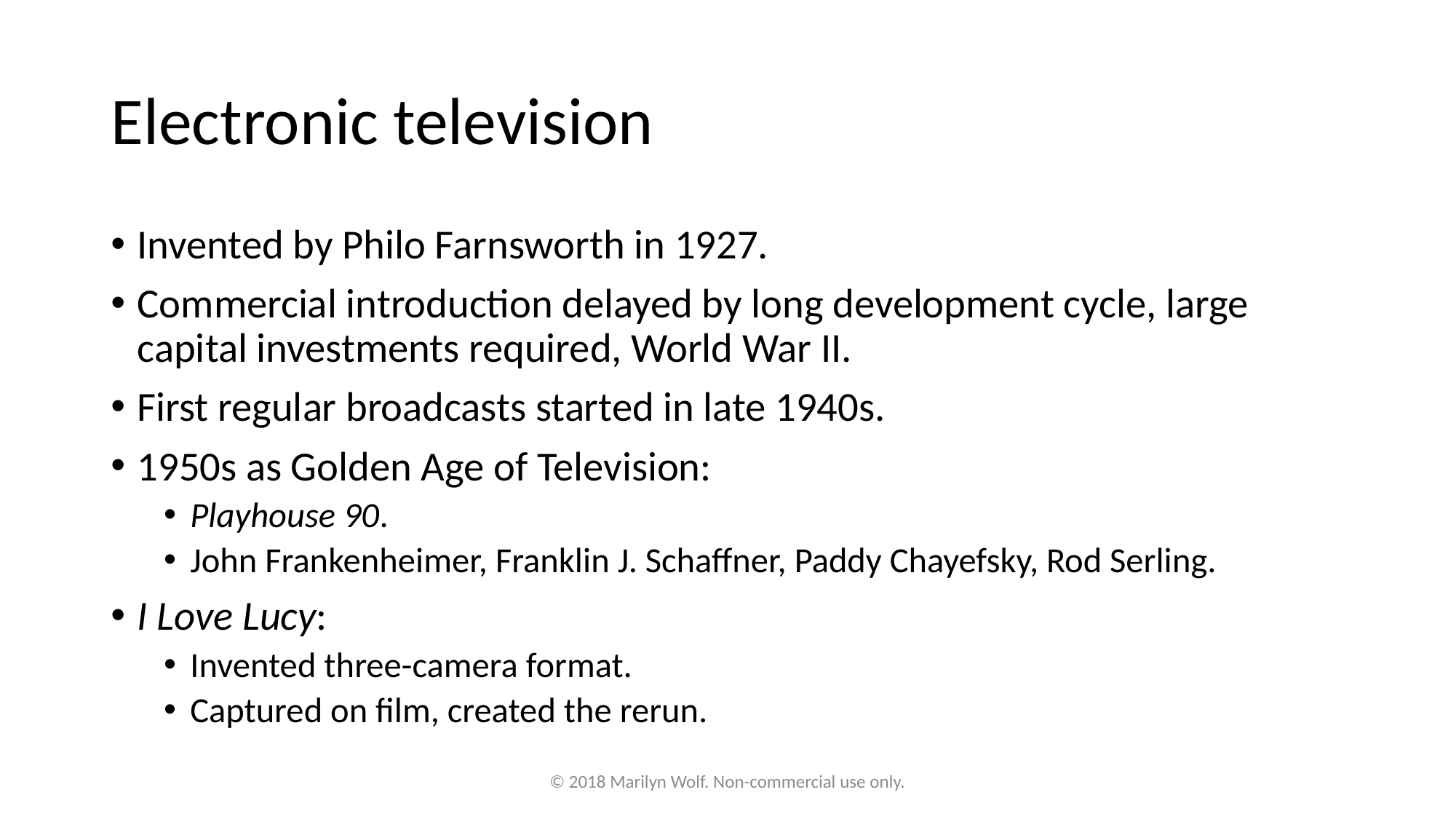

# Electronic television
Invented by Philo Farnsworth in 1927.
Commercial introduction delayed by long development cycle, large capital investments required, World War II.
First regular broadcasts started in late 1940s.
1950s as Golden Age of Television:
Playhouse 90.
John Frankenheimer, Franklin J. Schaffner, Paddy Chayefsky, Rod Serling.
I Love Lucy:
Invented three-camera format.
Captured on film, created the rerun.
© 2018 Marilyn Wolf. Non-commercial use only.